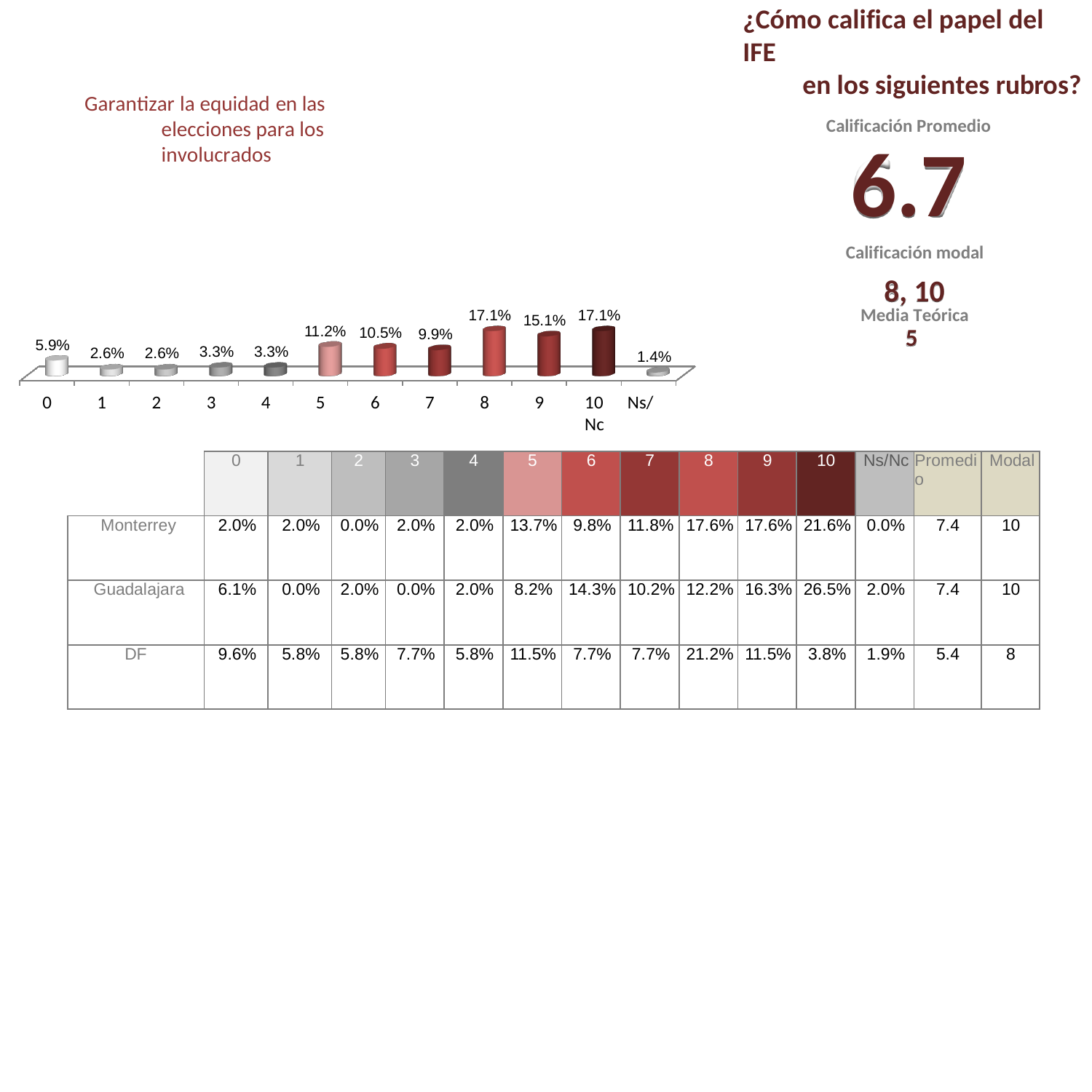

¿Cómo califica el papel del IFE
en los siguientes rubros?
Garantizar la equidad en las elecciones para los involucrados

Calificación Promedio
6.7
Calificación modal

8, 10
Media Teórica
5

17.1%
17.1%
15.1%

11.2%
10.5%
9.9%
5.9%
3.3%
3.3%
2.6%
2.6%
1.4%

0
1
2
3
4
5
6
7
8
9
10	Ns/Nc
|  | 0 | 1 | 2 | 3 | 4 | 5 | 6 | 7 | 8 | 9 | 10 | Ns/Nc | Promedio | Modal |
| --- | --- | --- | --- | --- | --- | --- | --- | --- | --- | --- | --- | --- | --- | --- |
| Monterrey | 2.0% | 2.0% | 0.0% | 2.0% | 2.0% | 13.7% | 9.8% | 11.8% | 17.6% | 17.6% | 21.6% | 0.0% | 7.4 | 10 |
| Guadalajara | 6.1% | 0.0% | 2.0% | 0.0% | 2.0% | 8.2% | 14.3% | 10.2% | 12.2% | 16.3% | 26.5% | 2.0% | 7.4 | 10 |
| DF | 9.6% | 5.8% | 5.8% | 7.7% | 5.8% | 11.5% | 7.7% | 7.7% | 21.2% | 11.5% | 3.8% | 1.9% | 5.4 | 8 |